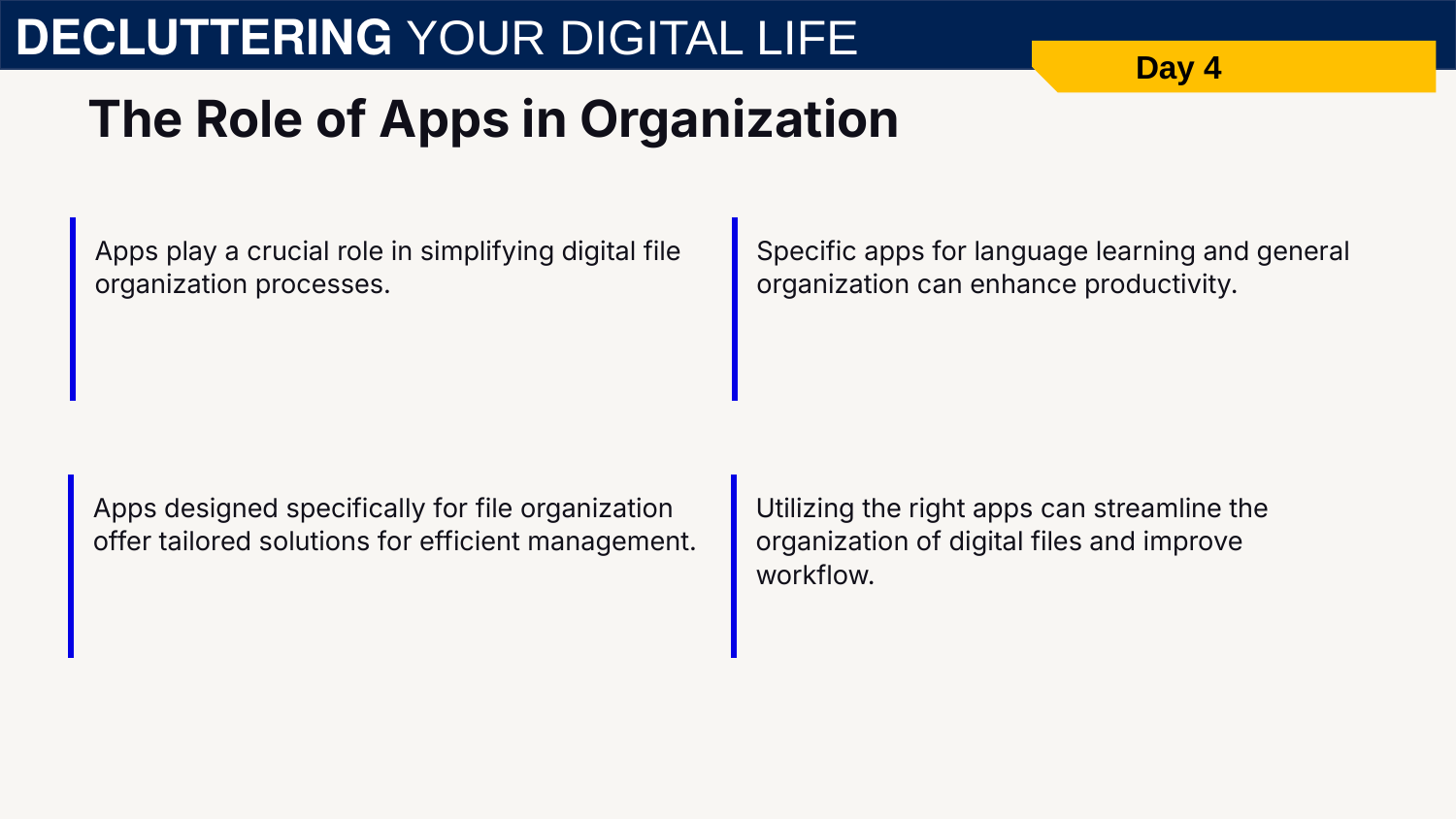

DECLUTTERING YOUR DIGITAL LIFE
Day 4

# The Role of Apps in Organization
Apps play a crucial role in simplifying digital file organization processes.
Specific apps for language learning and general organization can enhance productivity.
Apps designed specifically for file organization offer tailored solutions for efficient management.
Utilizing the right apps can streamline the organization of digital files and improve workflow.